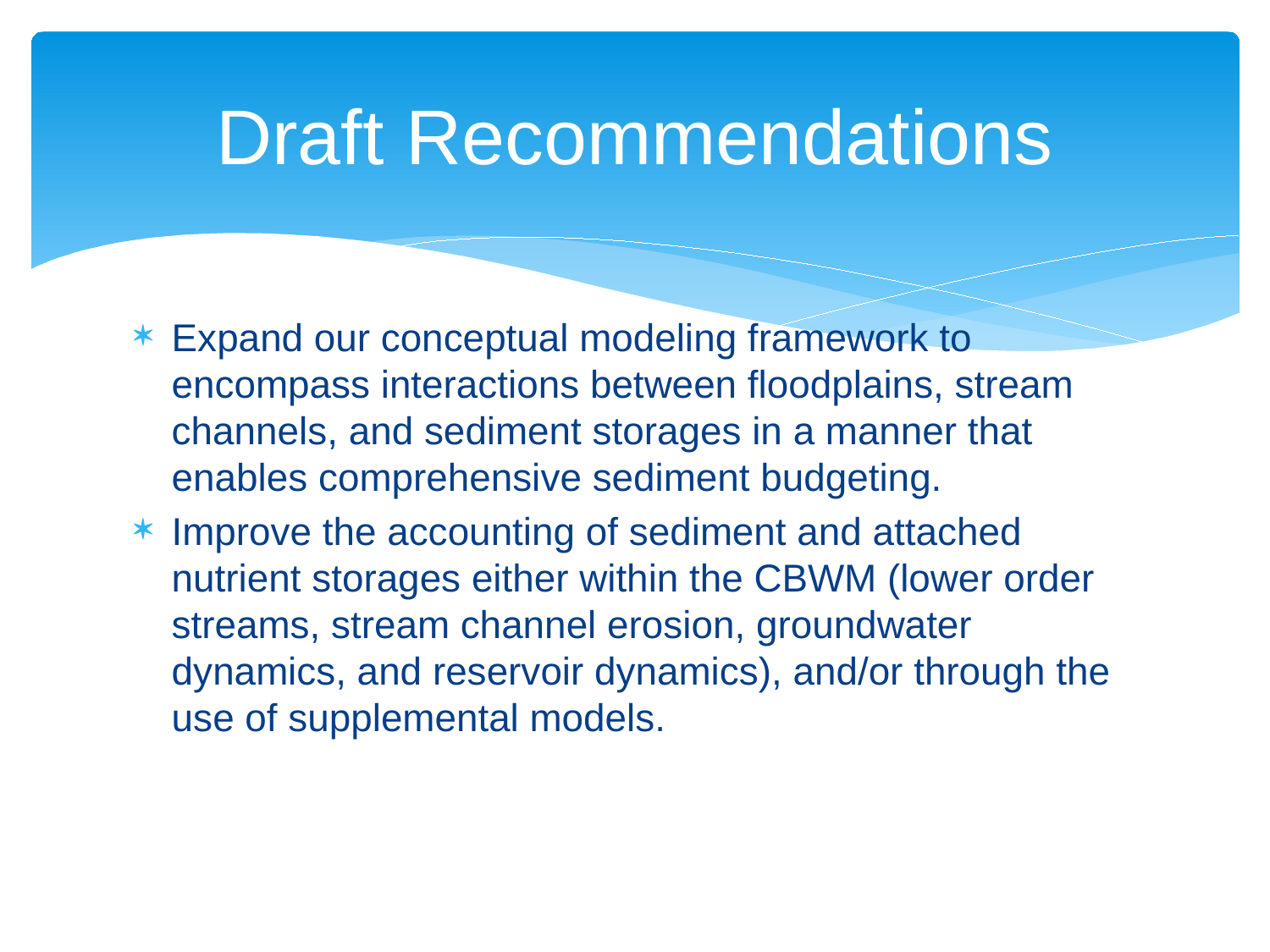

# Draft Recommendations
Expand our conceptual modeling framework to encompass interactions between floodplains, stream channels, and sediment storages in a manner that enables comprehensive sediment budgeting.
Improve the accounting of sediment and attached nutrient storages either within the CBWM (lower order streams, stream channel erosion, groundwater dynamics, and reservoir dynamics), and/or through the use of supplemental models.